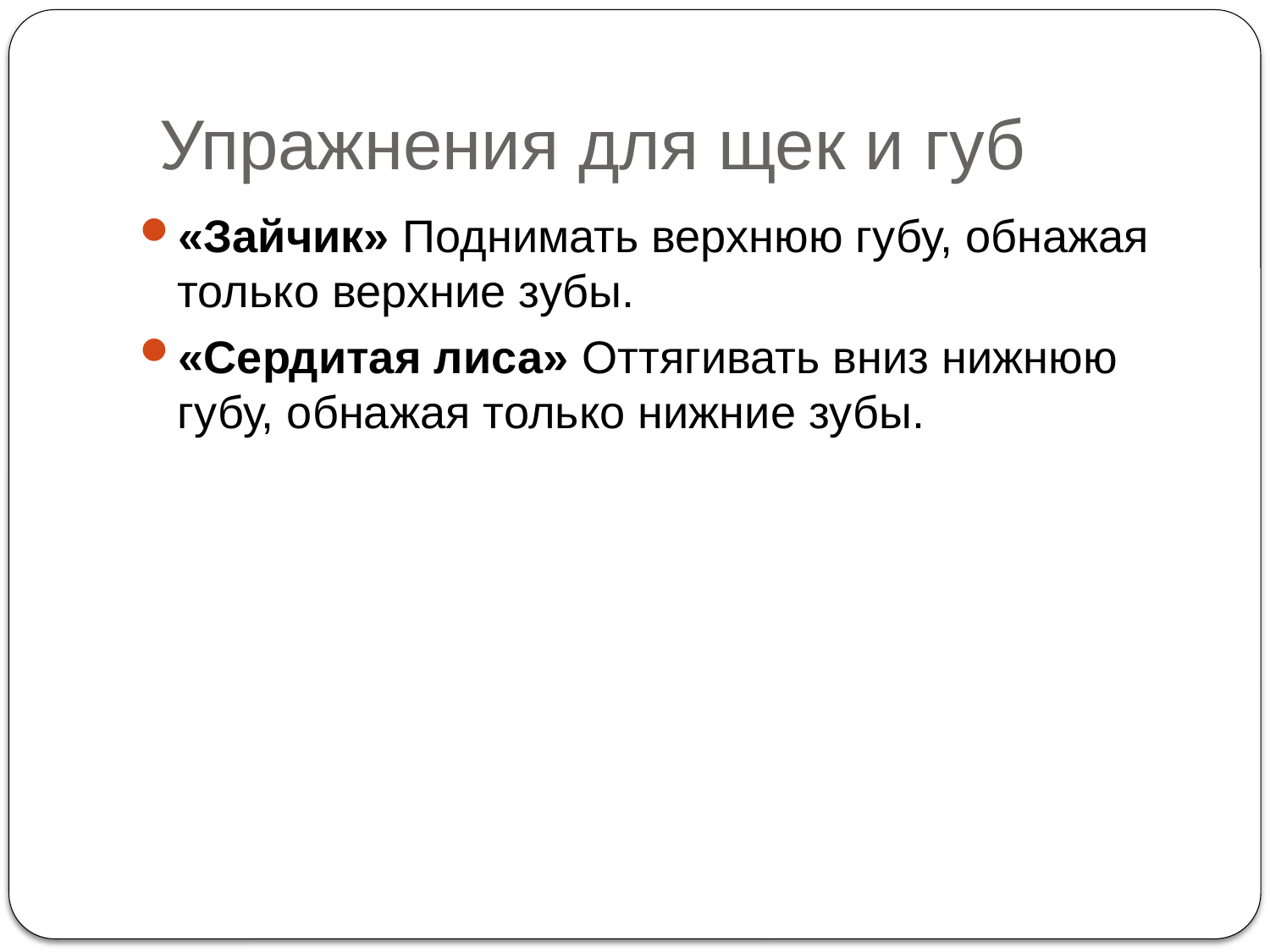

# Упражнения для щек и губ
«Зайчик» Поднимать верхнюю губу, обнажая только верхние зубы.
«Сердитая лиса» Оттягивать вниз нижнюю губу, обнажая только нижние зубы.